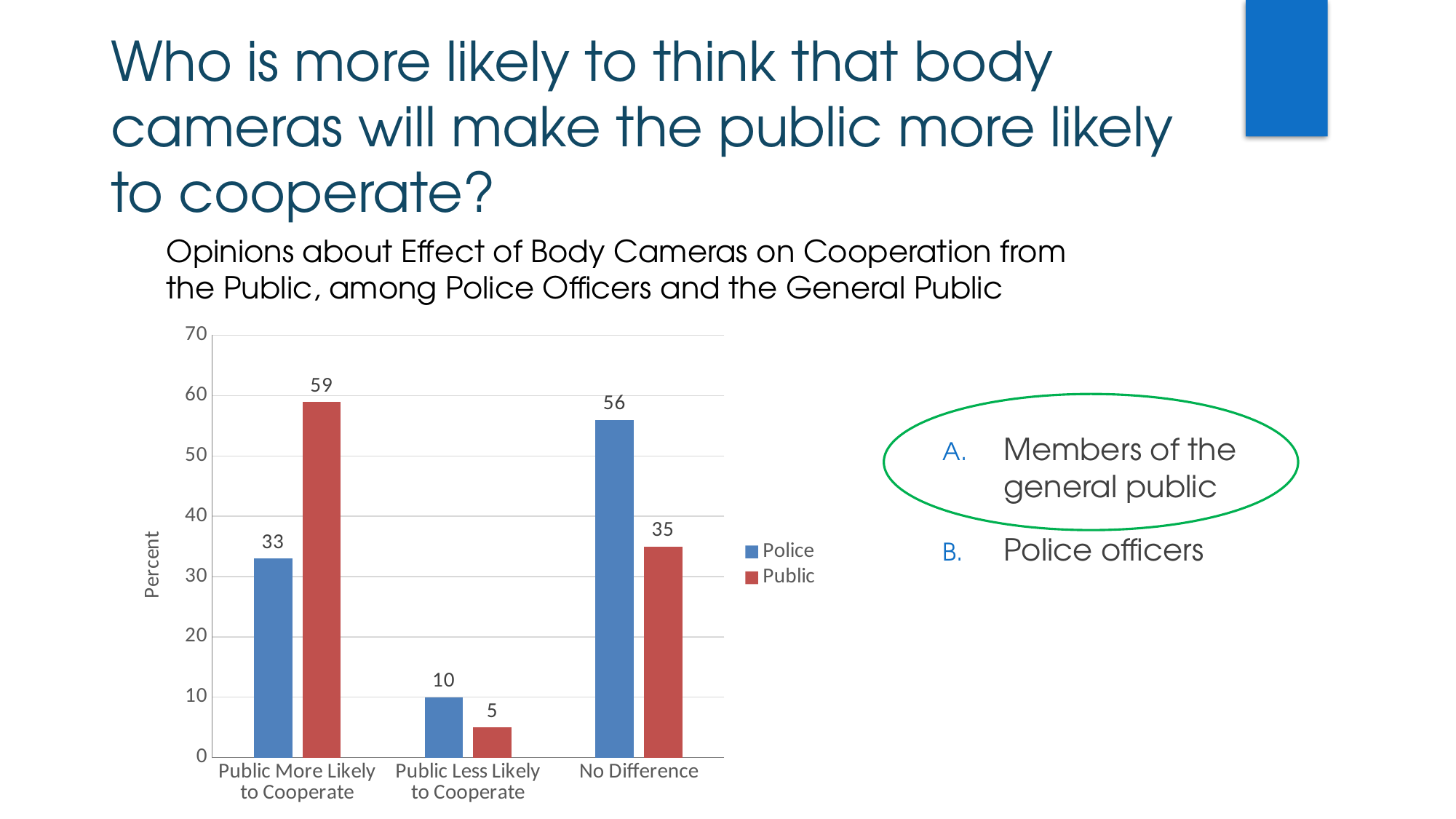

Who is more likely to think that body cameras will make the public more likely to cooperate?
Opinions about Effect of Body Cameras on Cooperation from the Public, among Police Officers and the General Public

### Chart

| Category | Police | Public |
|---|---|---|
| Public More Likely to Cooperate | 33.0 | 59.0 |
| Public Less Likely to Cooperate | 10.0 | 5.0 |
| No Difference | 56.0 | 35.0 |
Members of the general public
Police officers